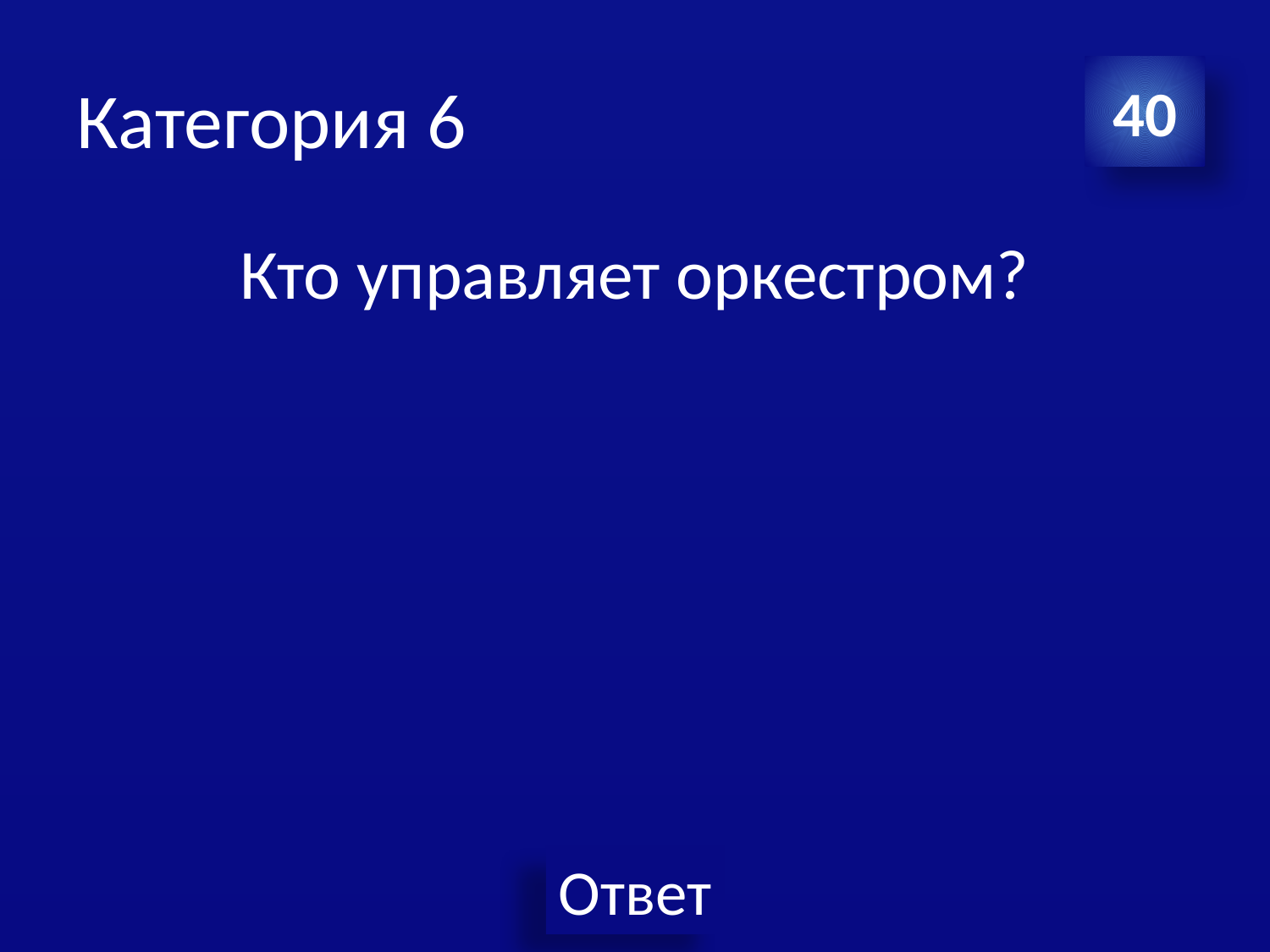

# Категория 6
40
Кто управляет оркестром?